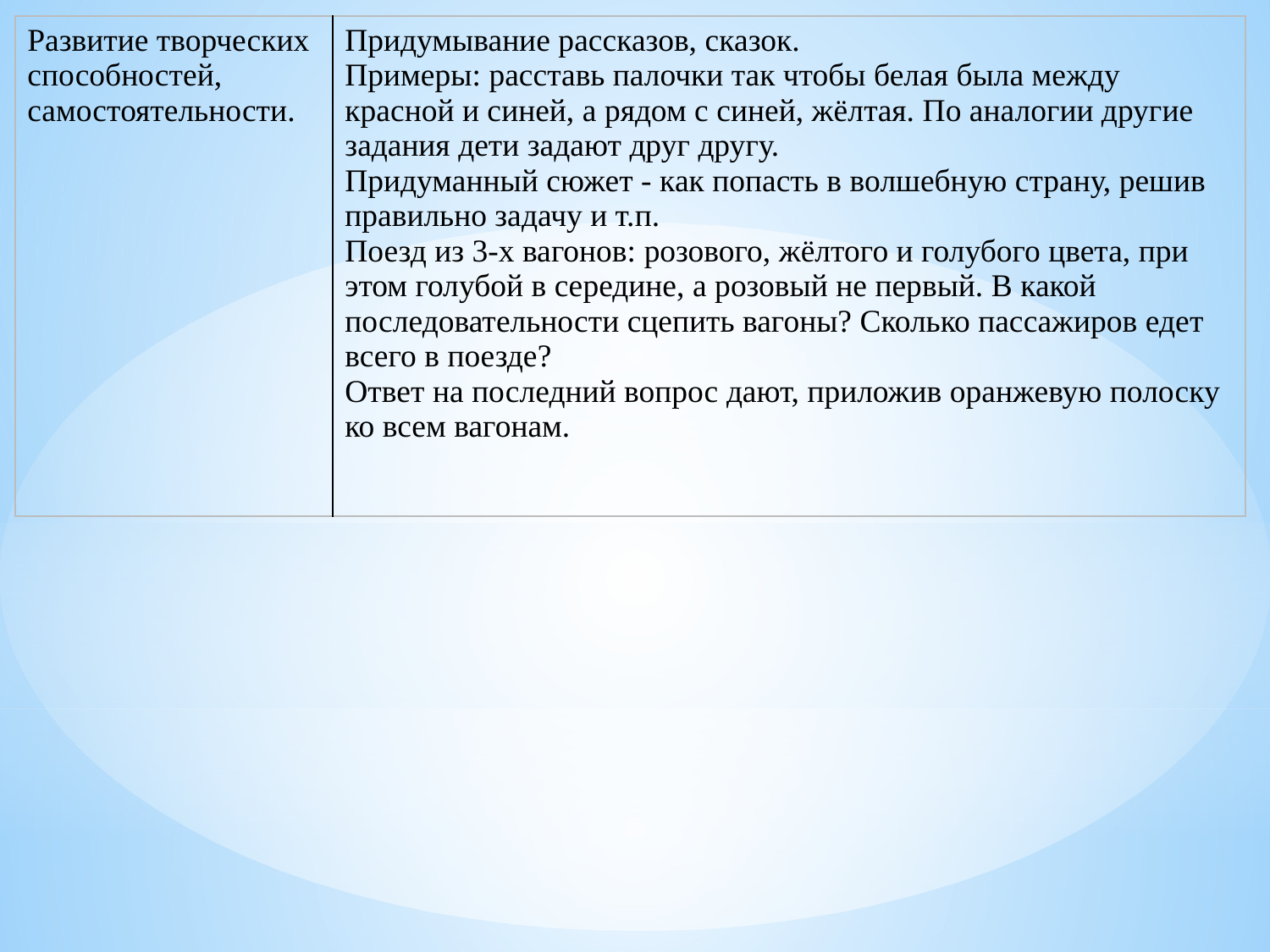

| Развитие творческих способностей, самостоятельности. | Придумывание рассказов, сказок. Примеры: расставь палочки так чтобы белая была между красной и синей, а рядом с синей, жёлтая. По аналогии другие задания дети задают друг другу. Придуманный сюжет - как попасть в волшебную страну, решив правильно задачу и т.п. Поезд из 3-х вагонов: розового, жёлтого и голубого цвета, при этом голубой в середине, а розовый не первый. В какой последовательности сцепить вагоны? Сколько пассажиров едет всего в поезде? Ответ на последний вопрос дают, приложив оранжевую полоску ко всем вагонам. |
| --- | --- |